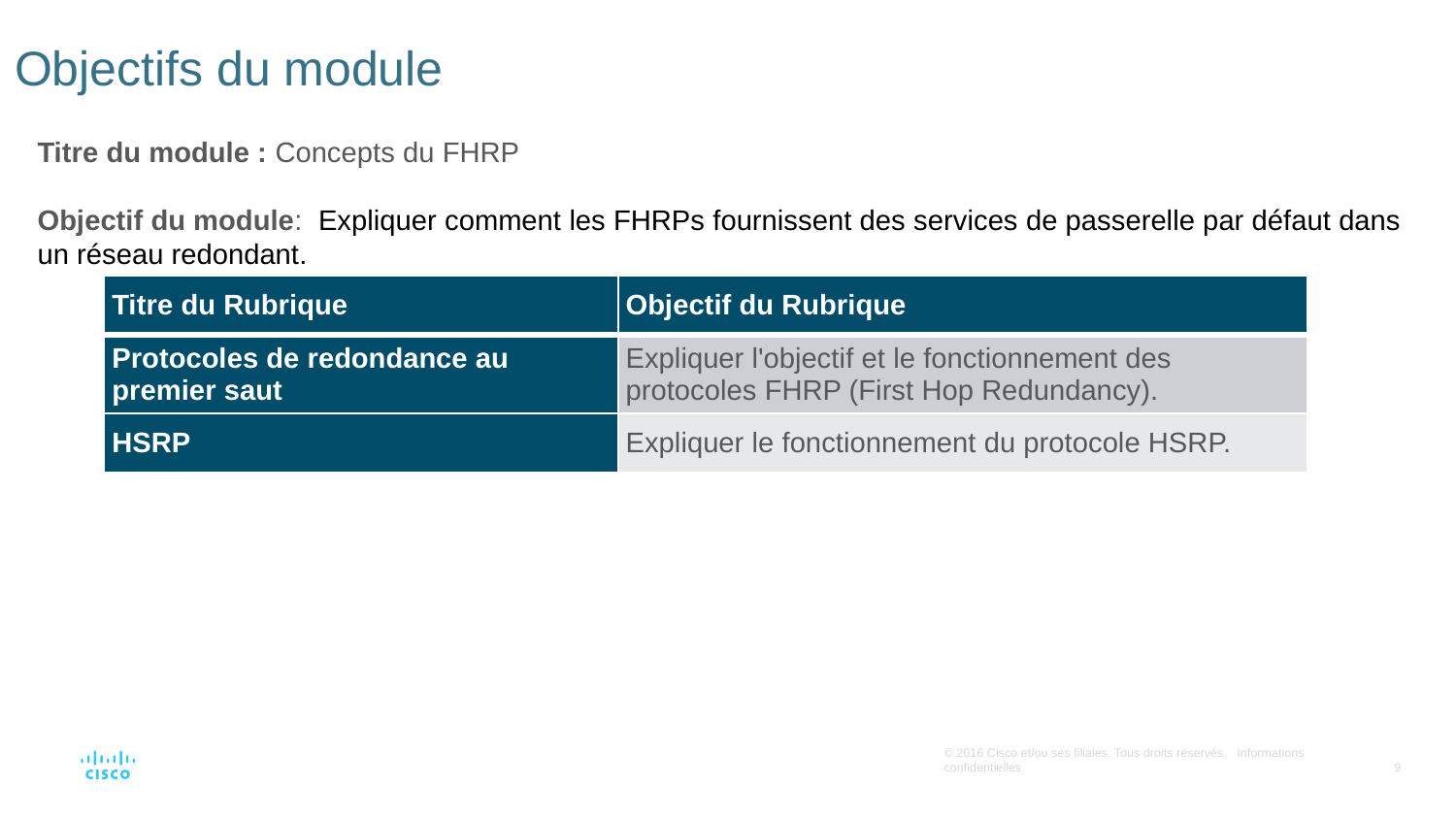

# Objectifs du module
Titre du module : Concepts du FHRP

Objectif du module:  Expliquer comment les FHRPs fournissent des services de passerelle par défaut dans un réseau redondant.
| Titre du Rubrique | Objectif du Rubrique |
| --- | --- |
| Protocoles de redondance au premier saut | Expliquer l'objectif et le fonctionnement des protocoles FHRP (First Hop Redundancy). |
| HSRP | Expliquer le fonctionnement du protocole HSRP. |